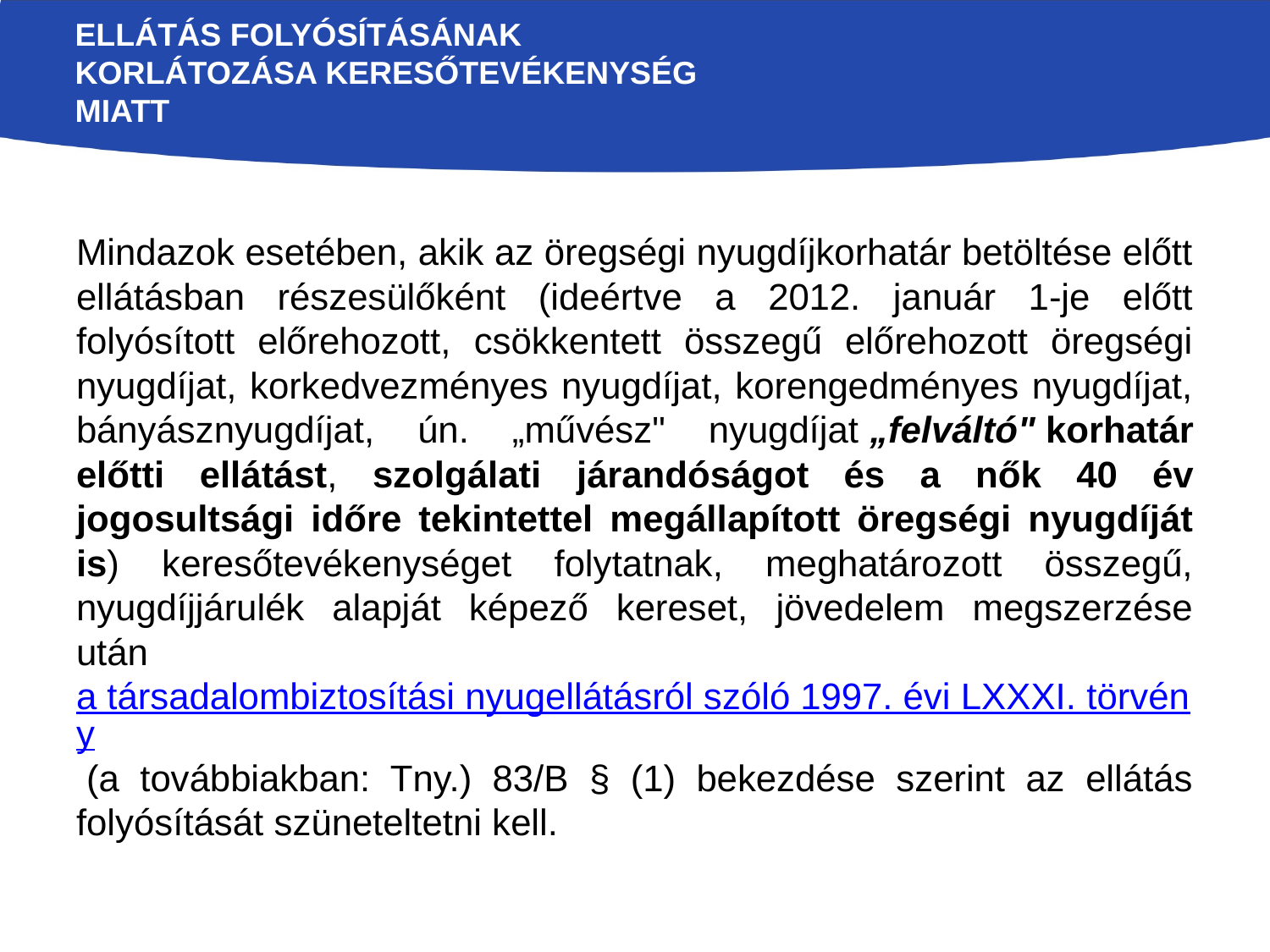

# Ellátás folyósításának korlátozása keresőtevékenység miatt
Mindazok esetében, akik az öregségi nyugdíjkorhatár betöltése előtt ellátásban részesülőként (ideértve a 2012. január 1-je előtt folyósított előrehozott, csökkentett összegű előrehozott öregségi nyugdíjat, korkedvezményes nyugdíjat, korengedményes nyugdíjat, bányásznyugdíjat, ún. „művész" nyugdíjat „felváltó" korhatár előtti ellátást, szolgálati járandóságot és a nők 40 év jogosultsági időre tekintettel megállapított öregségi nyugdíját is) keresőtevékenységet folytatnak, meghatározott összegű, nyugdíjjárulék alapját képező kereset, jövedelem megszerzése után a társadalombiztosítási nyugellátásról szóló 1997. évi LXXXI. törvény (a továbbiakban: Tny.) 83/B § (1) bekezdése szerint az ellátás folyósítását szüneteltetni kell.